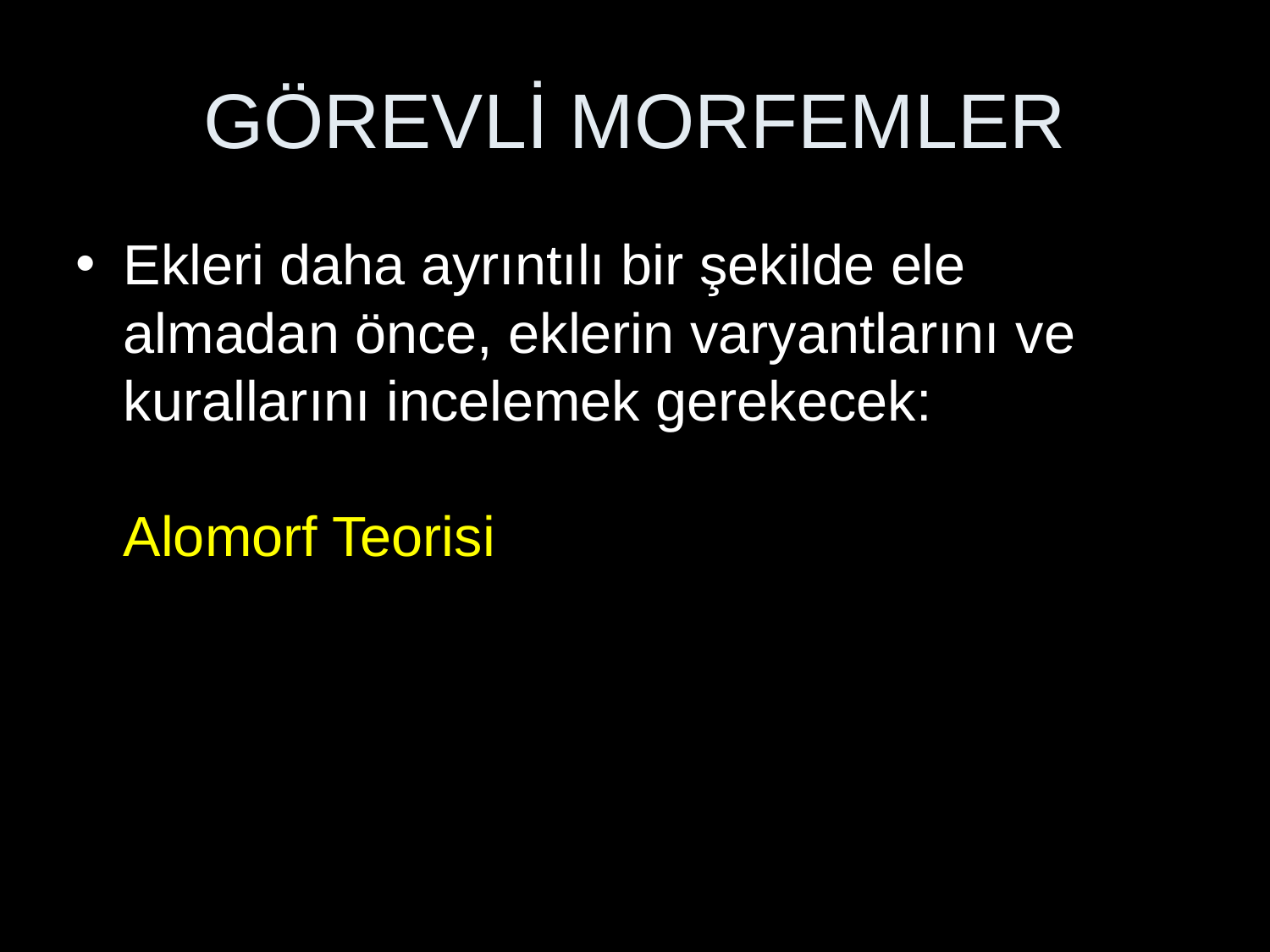

# GÖREVLİ MORFEMLER
Ekleri daha ayrıntılı bir şekilde ele almadan önce, eklerin varyantlarını ve kurallarını incelemek gerekecek:
Alomorf Teorisi